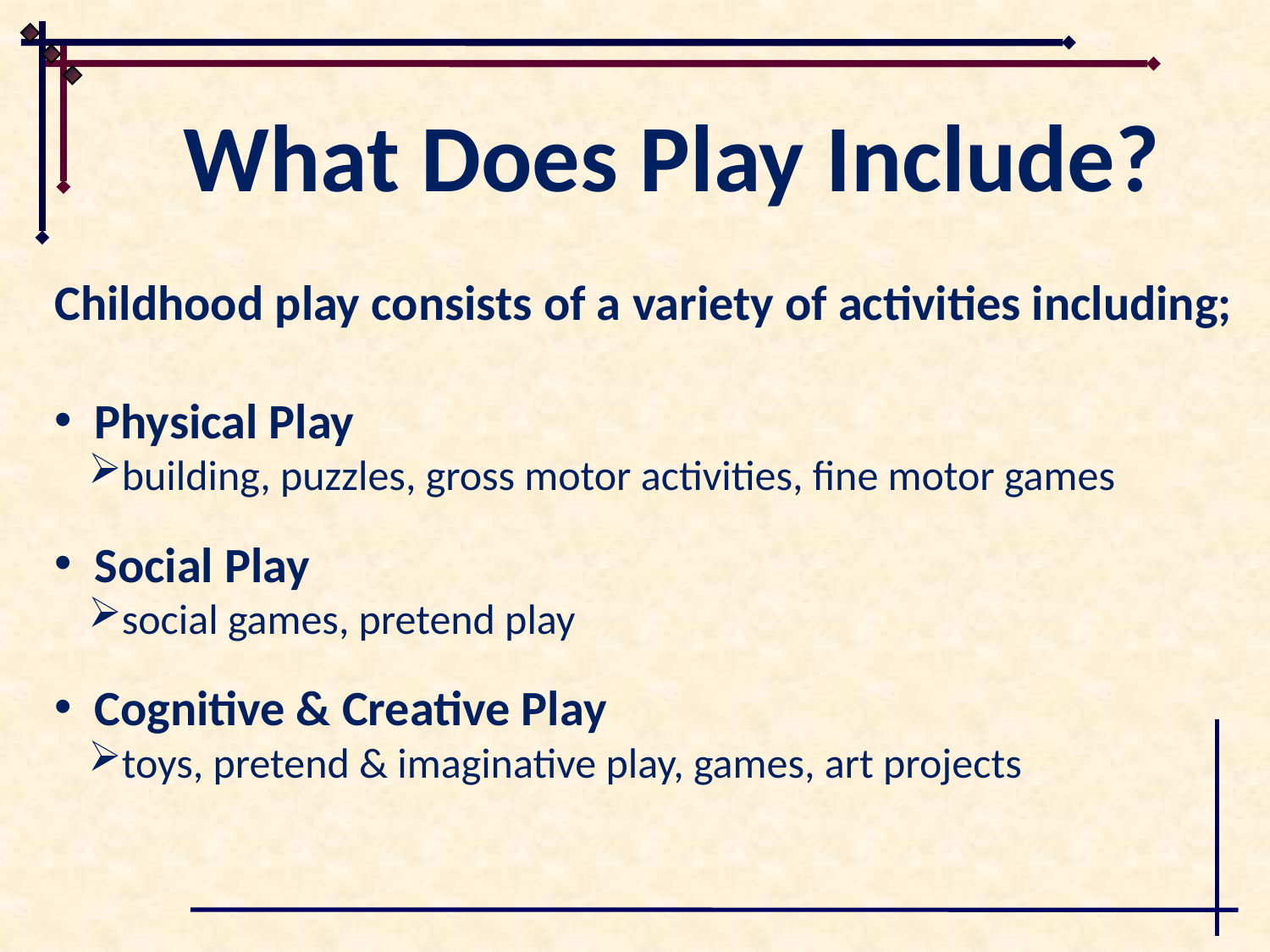

# What Does Play Include?
Childhood play consists of a variety of activities including;

  Physical Play
building, puzzles, gross motor activities, fine motor games

  Social Play
social games, pretend play

  Cognitive & Creative Play
toys, pretend & imaginative play, games, art projects